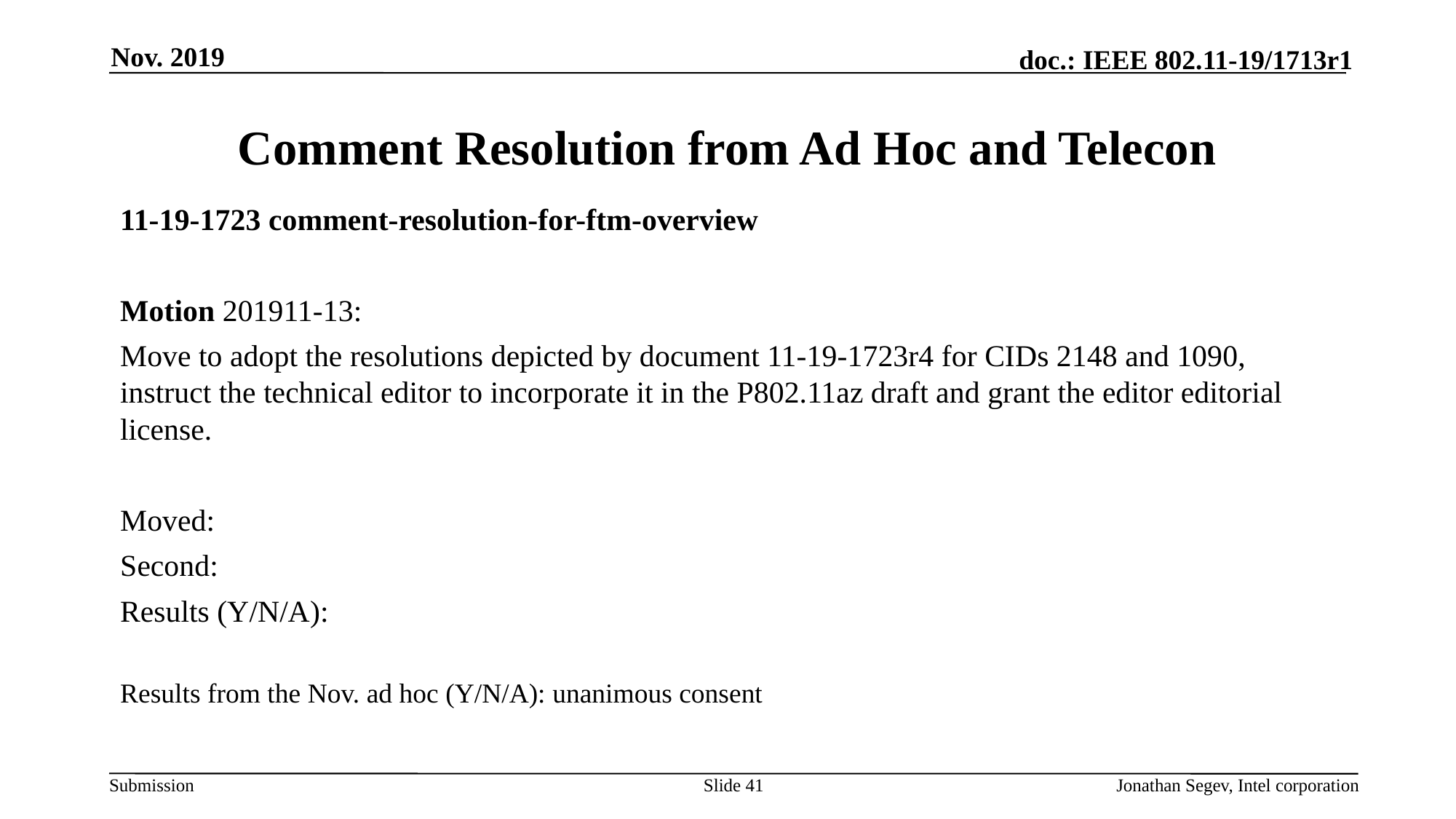

Nov. 2019
# Comment Resolution from Ad Hoc and Telecon
11-19-1723 comment-resolution-for-ftm-overview

Motion 201911-13:
Move to adopt the resolutions depicted by document 11-19-1723r4 for CIDs 2148 and 1090, instruct the technical editor to incorporate it in the P802.11az draft and grant the editor editorial license.

Moved:
Second:
Results (Y/N/A):

Results from the Nov. ad hoc (Y/N/A): unanimous consent
Slide 41
Jonathan Segev, Intel corporation